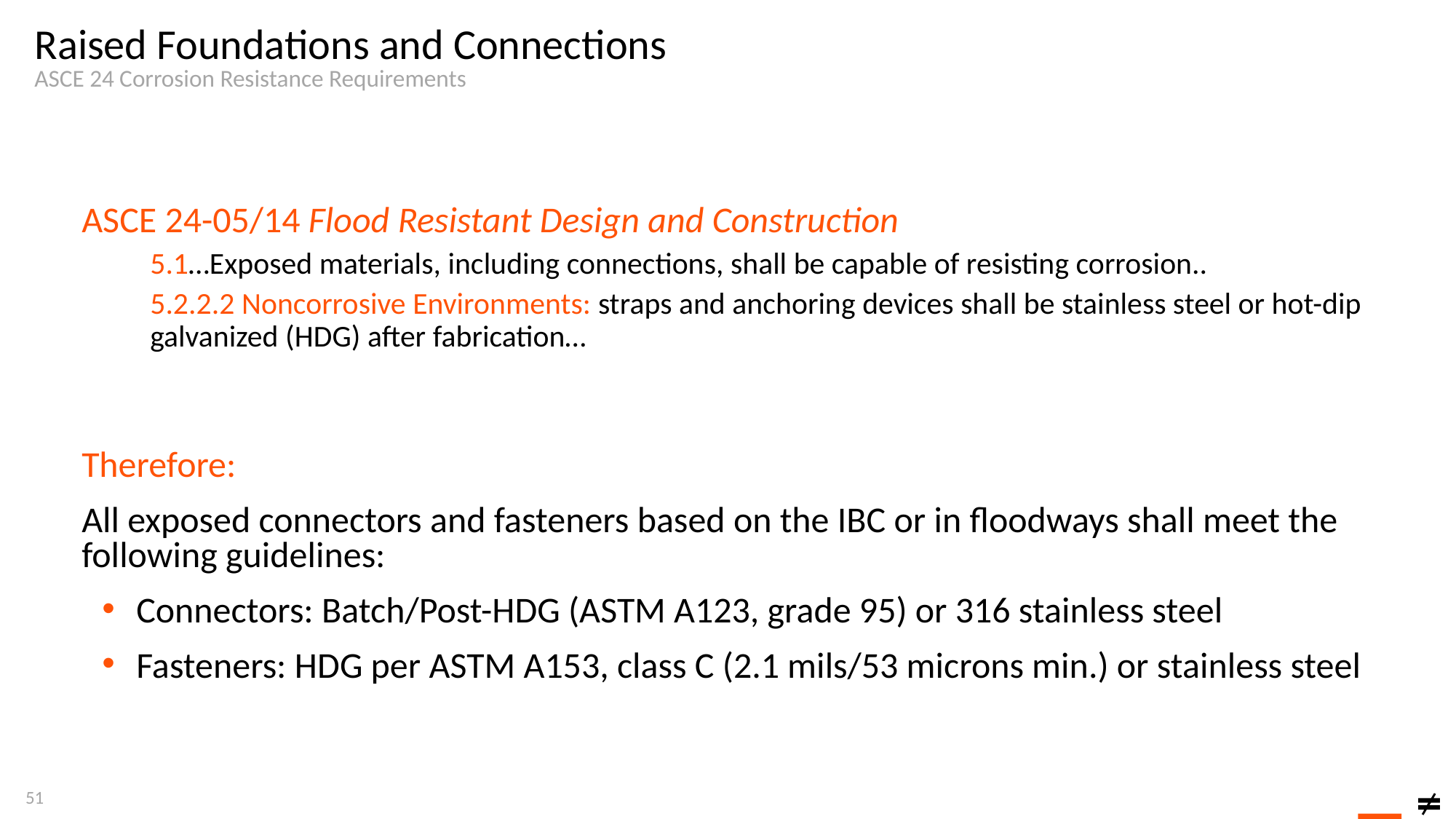

Raised Foundations and Connections
ASCE 24 Corrosion Resistance Requirements
ASCE 24-05/14 Flood Resistant Design and Construction
5.1…Exposed materials, including connections, shall be capable of resisting corrosion..
5.2.2.2 Noncorrosive Environments: straps and anchoring devices shall be stainless steel or hot-dip galvanized (HDG) after fabrication…

Therefore:
All exposed connectors and fasteners based on the IBC or in floodways shall meet the following guidelines:
Connectors: Batch/Post-HDG (ASTM A123, grade 95) or 316 stainless steel
Fasteners: HDG per ASTM A153, class C (2.1 mils/53 microns min.) or stainless steel

51